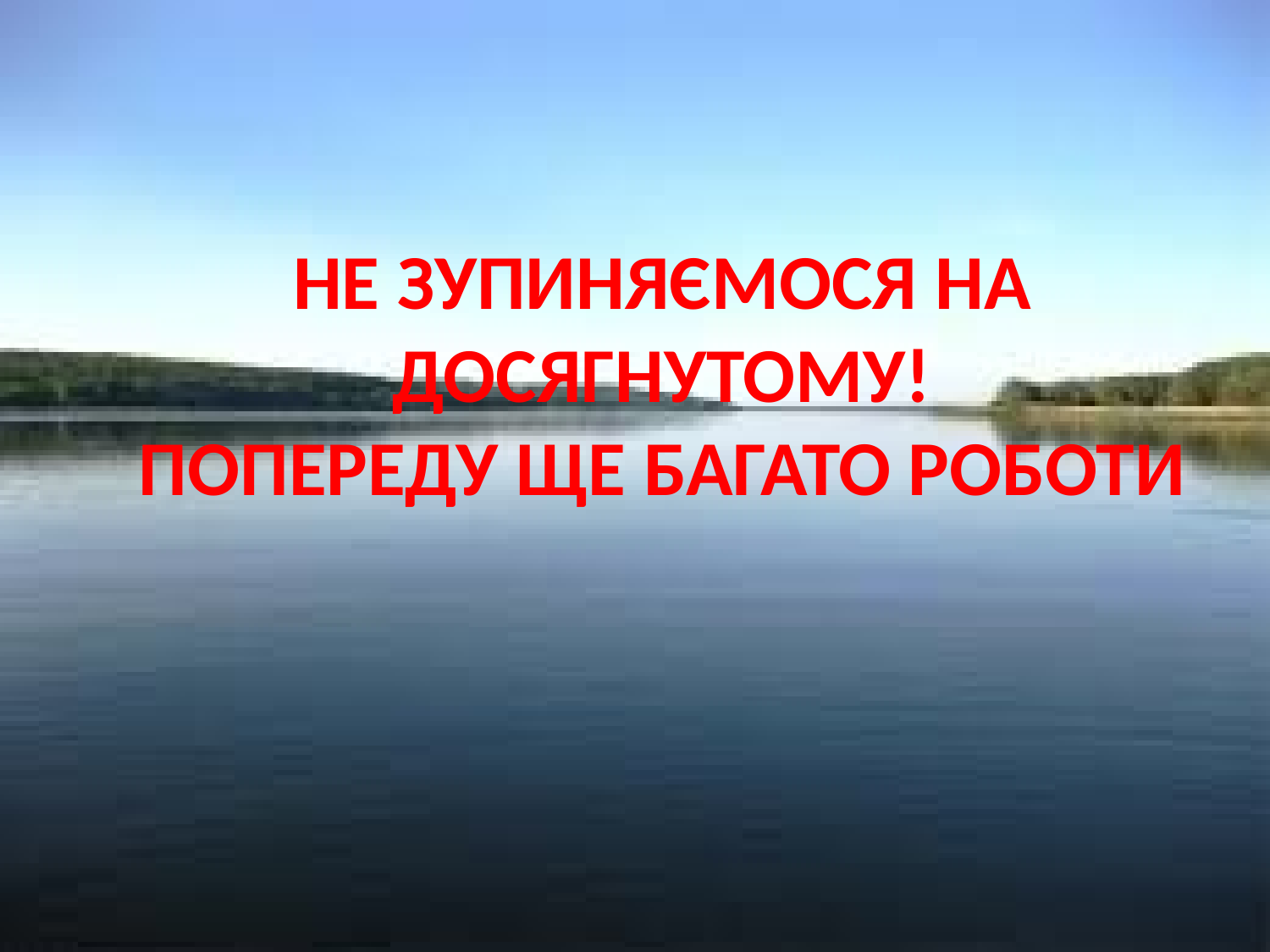

# НЕ ЗУПИНЯЄМОСЯ НА ДОСЯГНУТОМУ! ПОПЕРЕДУ ЩЕ БАГАТО РОБОТИ